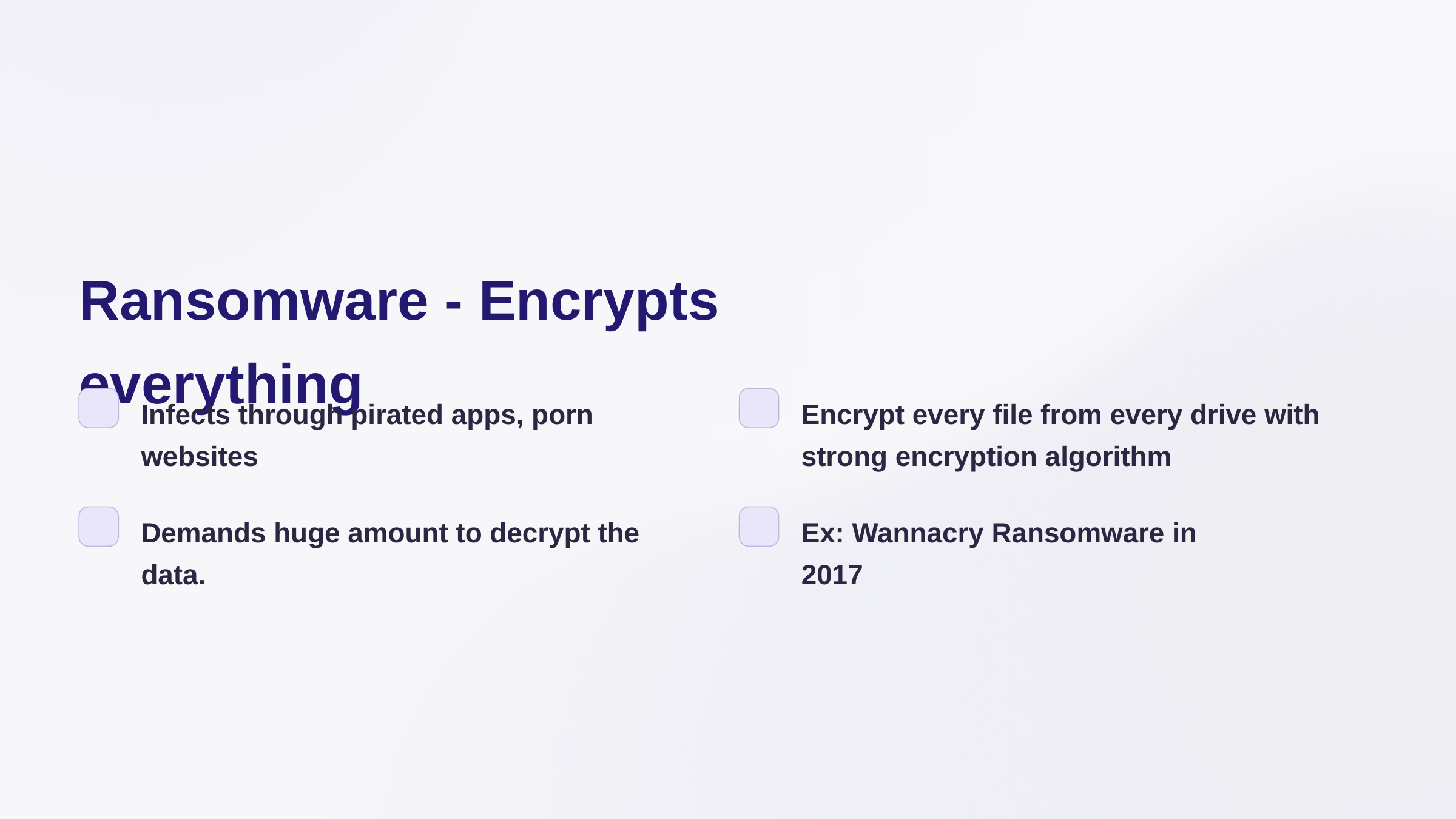

Ransomware - Encrypts everything

Infects through pirated apps, porn websites

Encrypt every file from every drive with strong encryption algorithm

Demands huge amount to decrypt the data.

Ex: Wannacry Ransomware in 2017